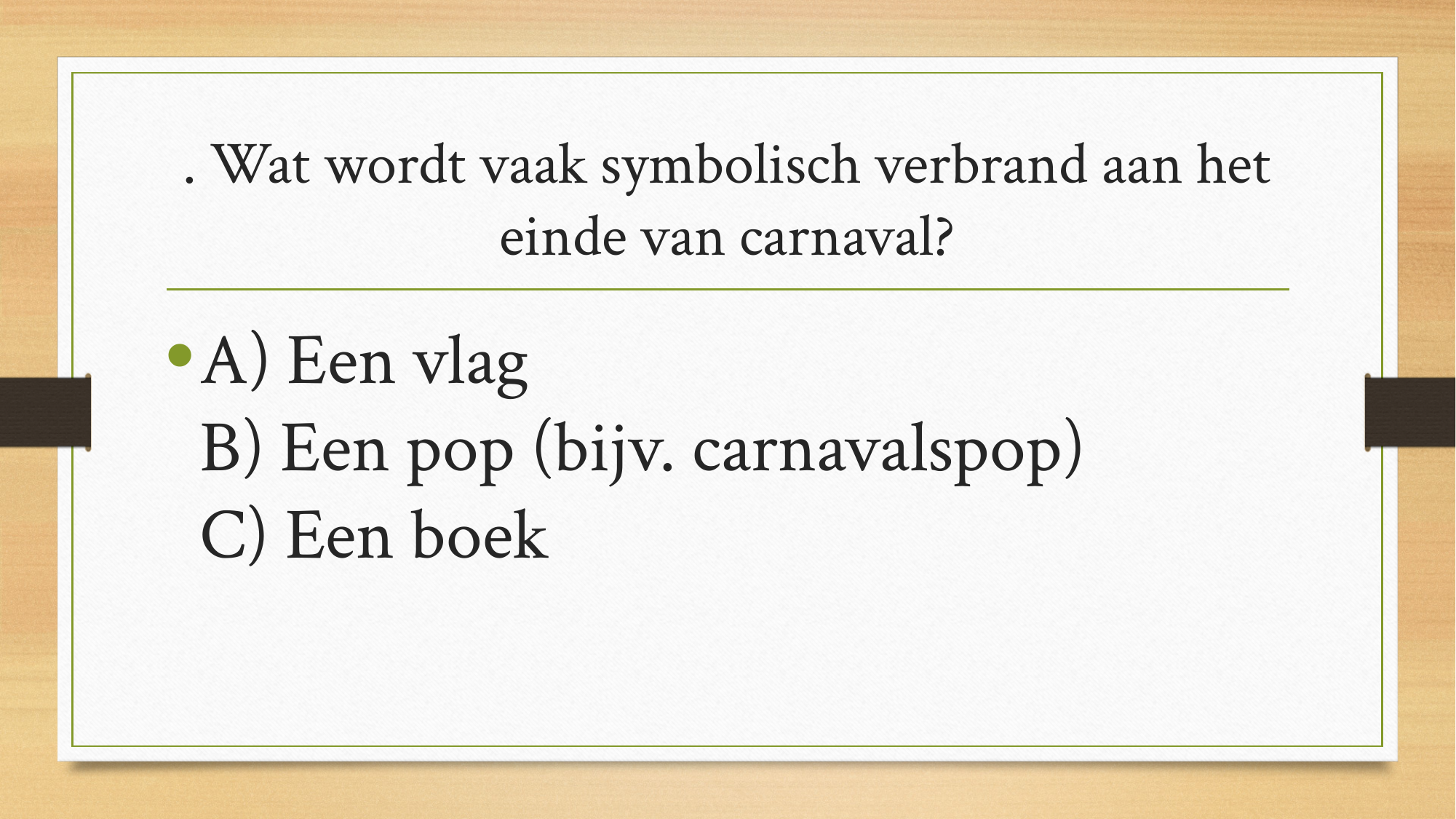

# . Wat wordt vaak symbolisch verbrand aan het einde van carnaval?
A) Een vlag
B) Een pop (bijv. carnavalspop)
C) Een boek